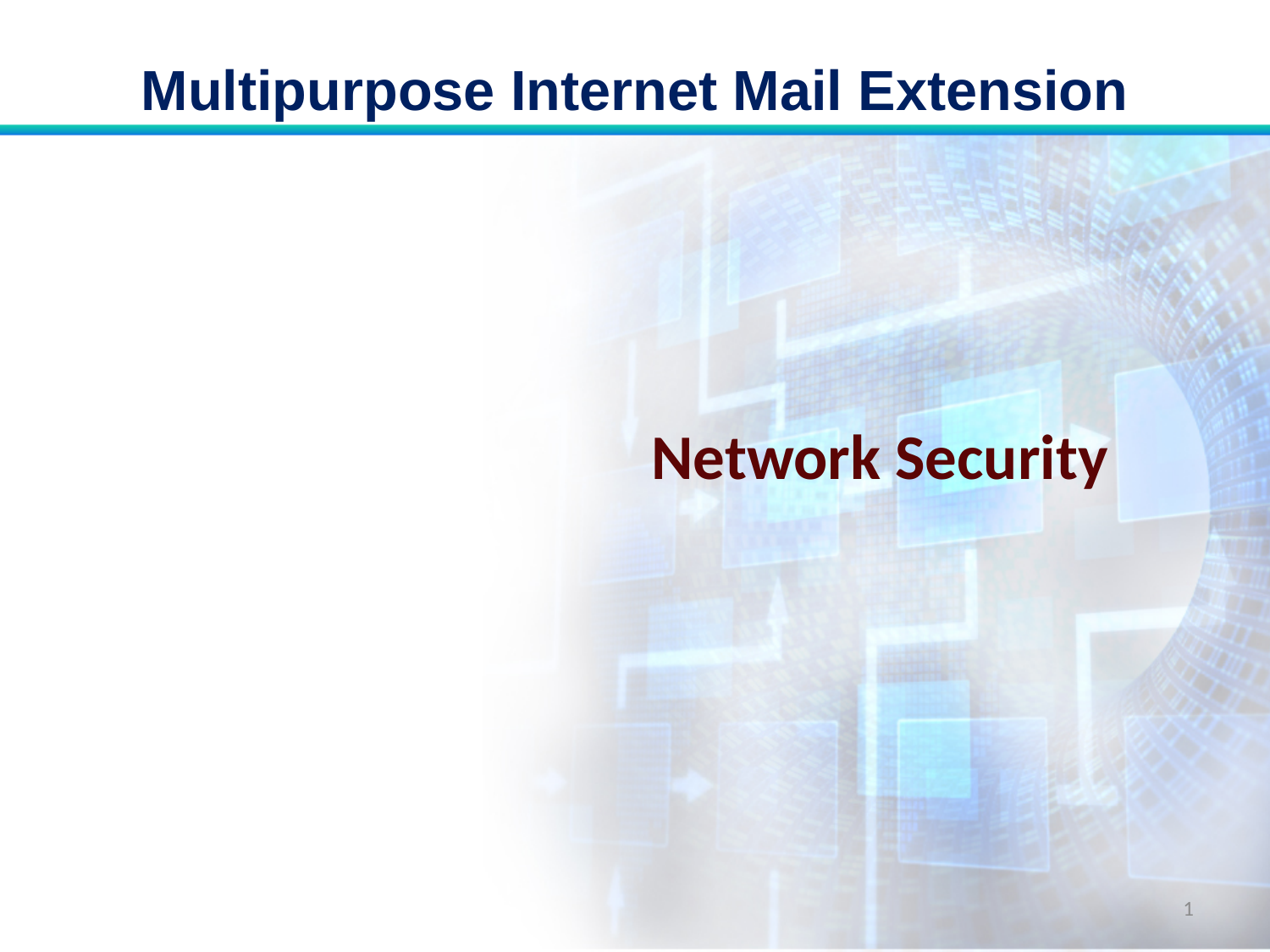

# Multipurpose Internet Mail Extension
Network Security
1